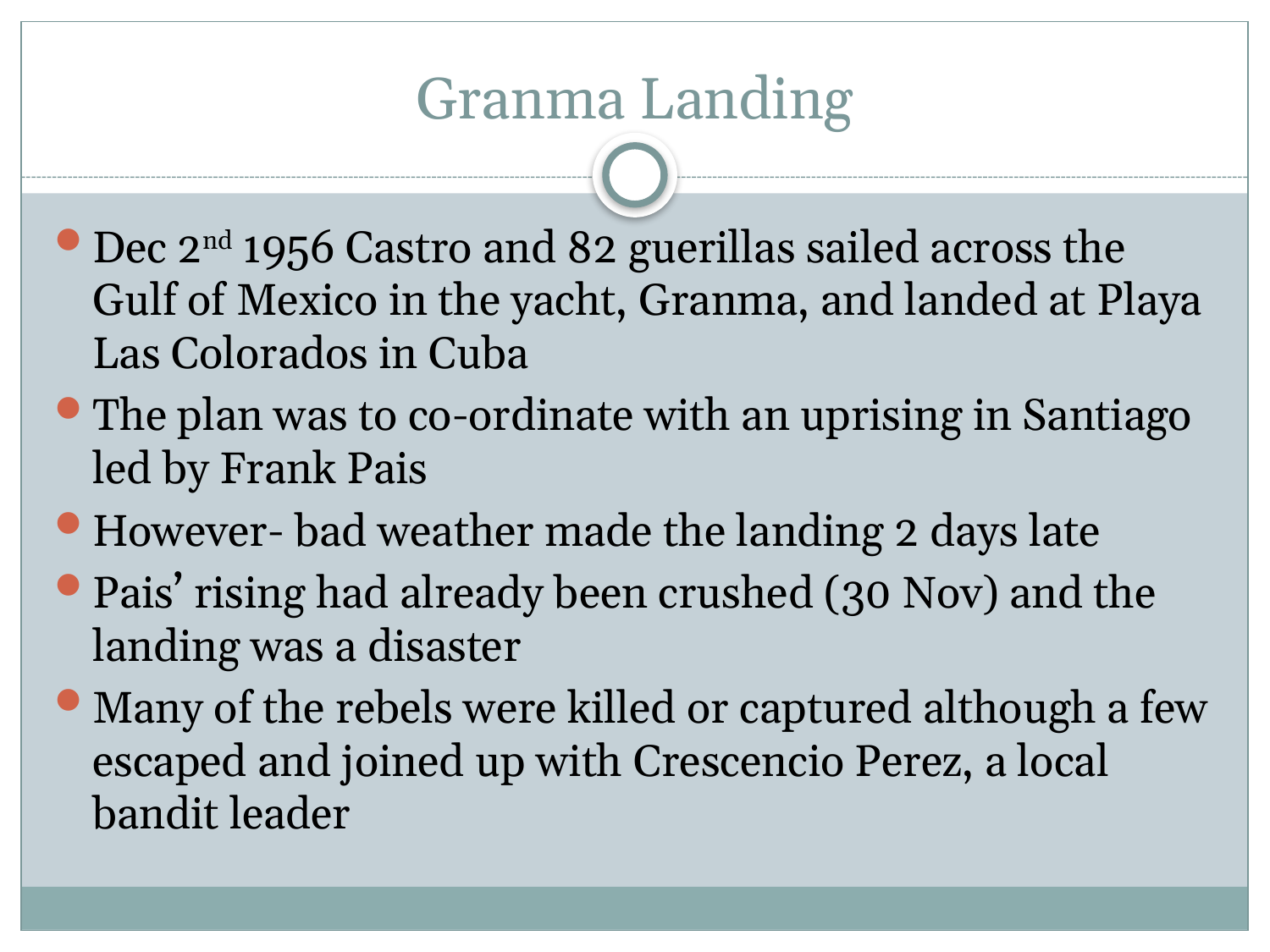

# Granma Landing
Dec 2nd 1956 Castro and 82 guerillas sailed across the Gulf of Mexico in the yacht, Granma, and landed at Playa Las Colorados in Cuba
The plan was to co-ordinate with an uprising in Santiago led by Frank Pais
However- bad weather made the landing 2 days late
Pais’ rising had already been crushed (30 Nov) and the landing was a disaster
Many of the rebels were killed or captured although a few escaped and joined up with Crescencio Perez, a local bandit leader